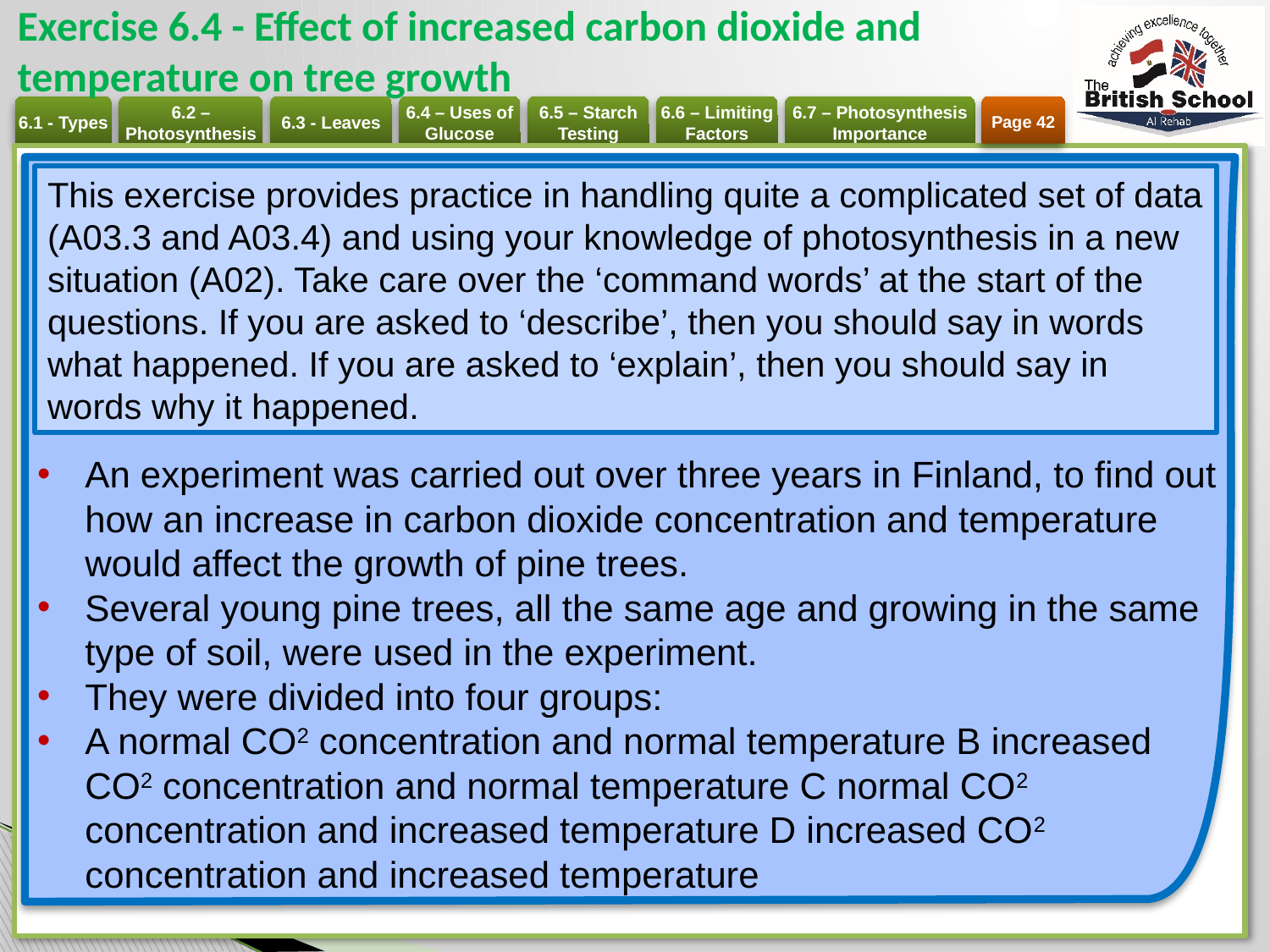

# Exercise 6.4 - Effect of increased carbon dioxide and temperature on tree growth
Page 42

An experiment was carried out over three years in Finland, to find out how an increase in carbon dioxide concentration and temperature would affect the growth of pine trees.
Several young pine trees, all the same age and growing in the same type of soil, were used in the experiment.
They were divided into four groups:
A normal CO2 concentration and normal temperature B increased CO2 concentration and normal temperature C normal CO2 concentration and increased temperature D increased CO2 concentration and increased temperature
This exercise provides practice in handling quite a complicated set of data (A03.3 and A03.4) and using your knowledge of photosynthesis in a new situation (A02). Take care over the ‘command words’ at the start of the questions. If you are asked to ‘describe’, then you should say in words what happened. If you are asked to ‘explain’, then you should say in words why it happened.